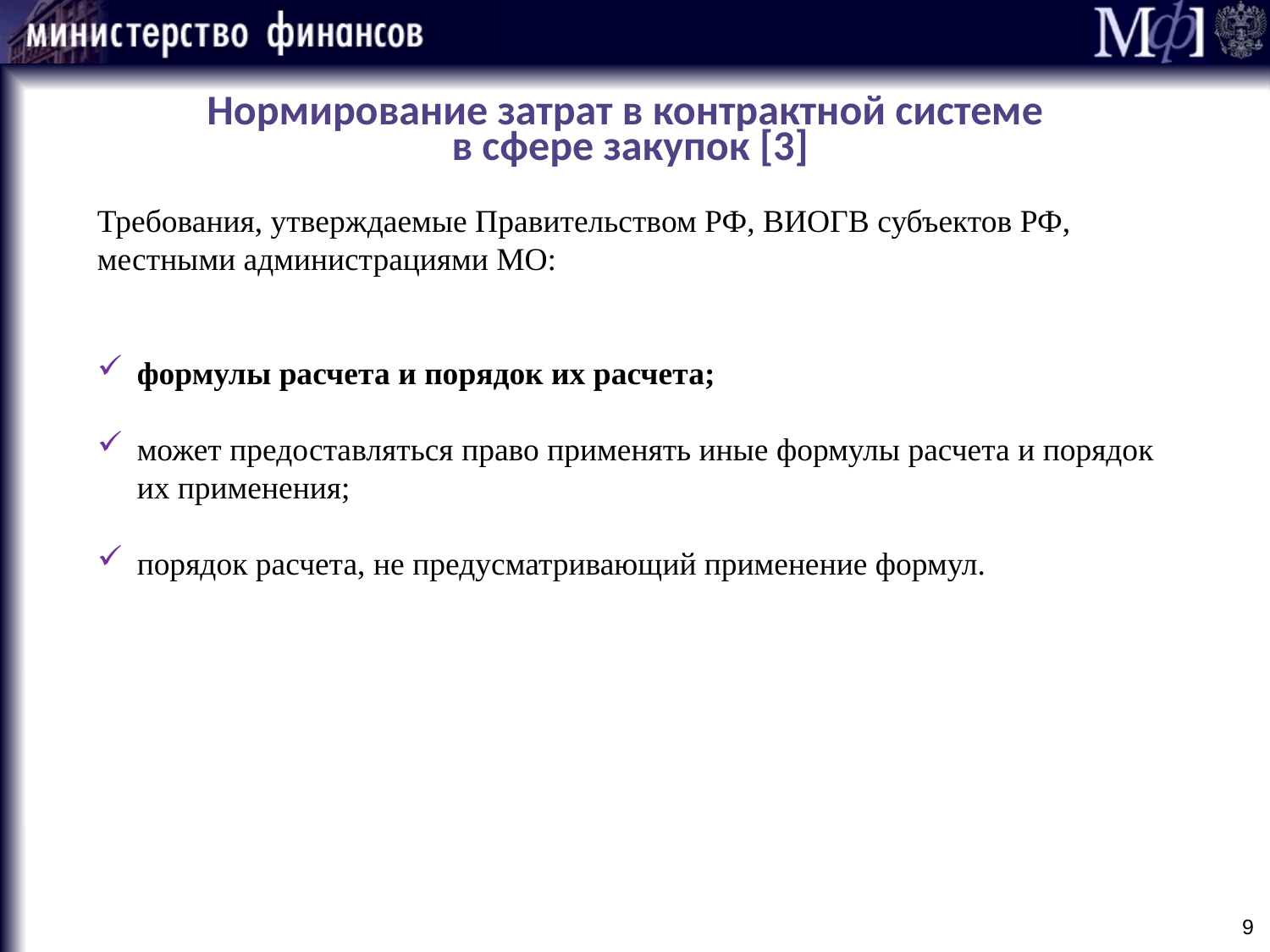

Нормирование затрат в контрактной системе
в сфере закупок [3]

Требования, утверждаемые Правительством РФ, ВИОГВ субъектов РФ, местными администрациями МО:

формулы расчета и порядок их расчета;

может предоставляться право применять иные формулы расчета и порядок их применения;

порядок расчета, не предусматривающий применение формул.

9